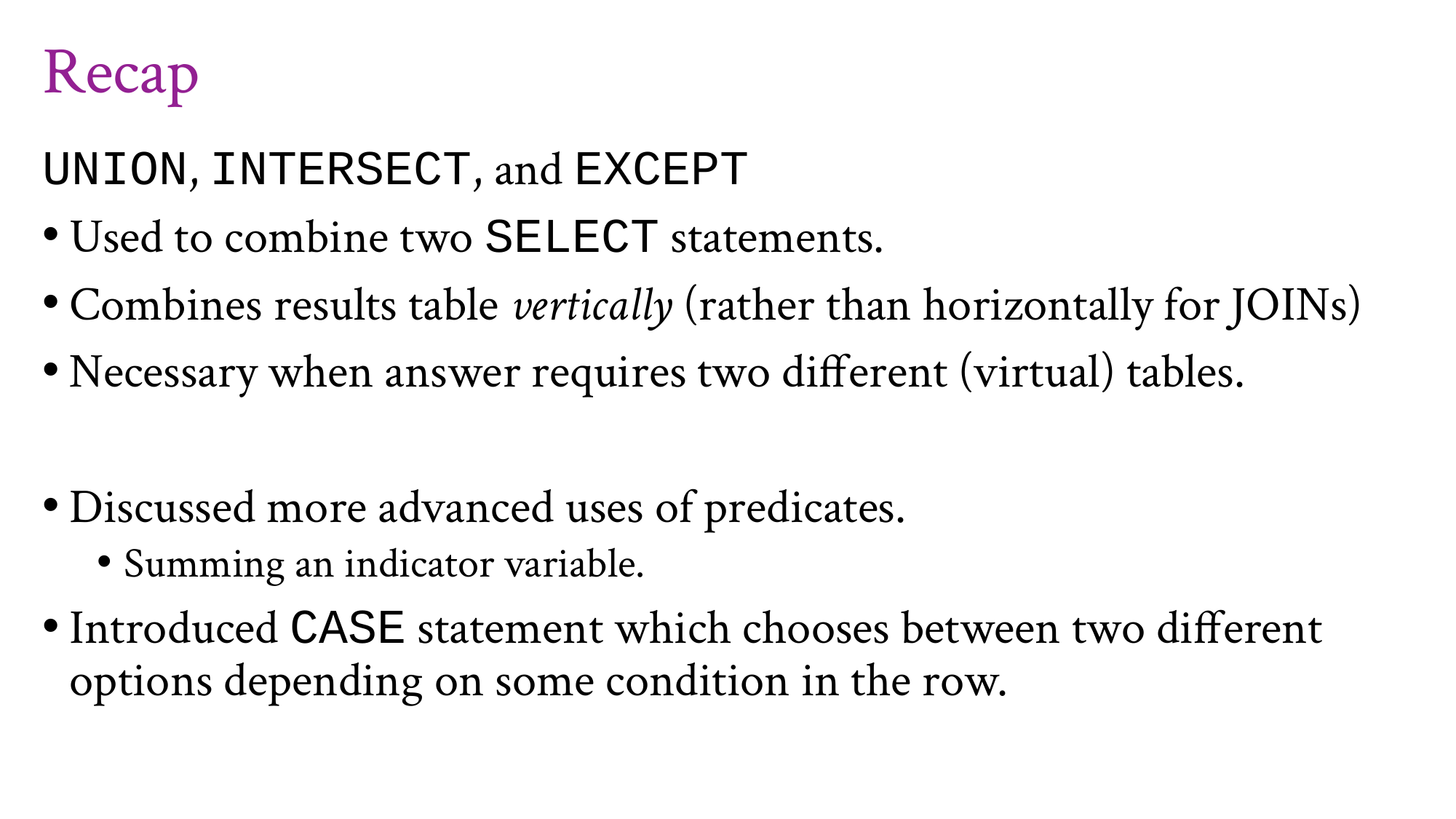

# Recap
UNION, INTERSECT, and EXCEPT
Used to combine two SELECT statements.
Combines results table vertically (rather than horizontally for JOINs)
Necessary when answer requires two different (virtual) tables.

Discussed more advanced uses of predicates.
Summing an indicator variable.
Introduced CASE statement which chooses between two different options depending on some condition in the row.